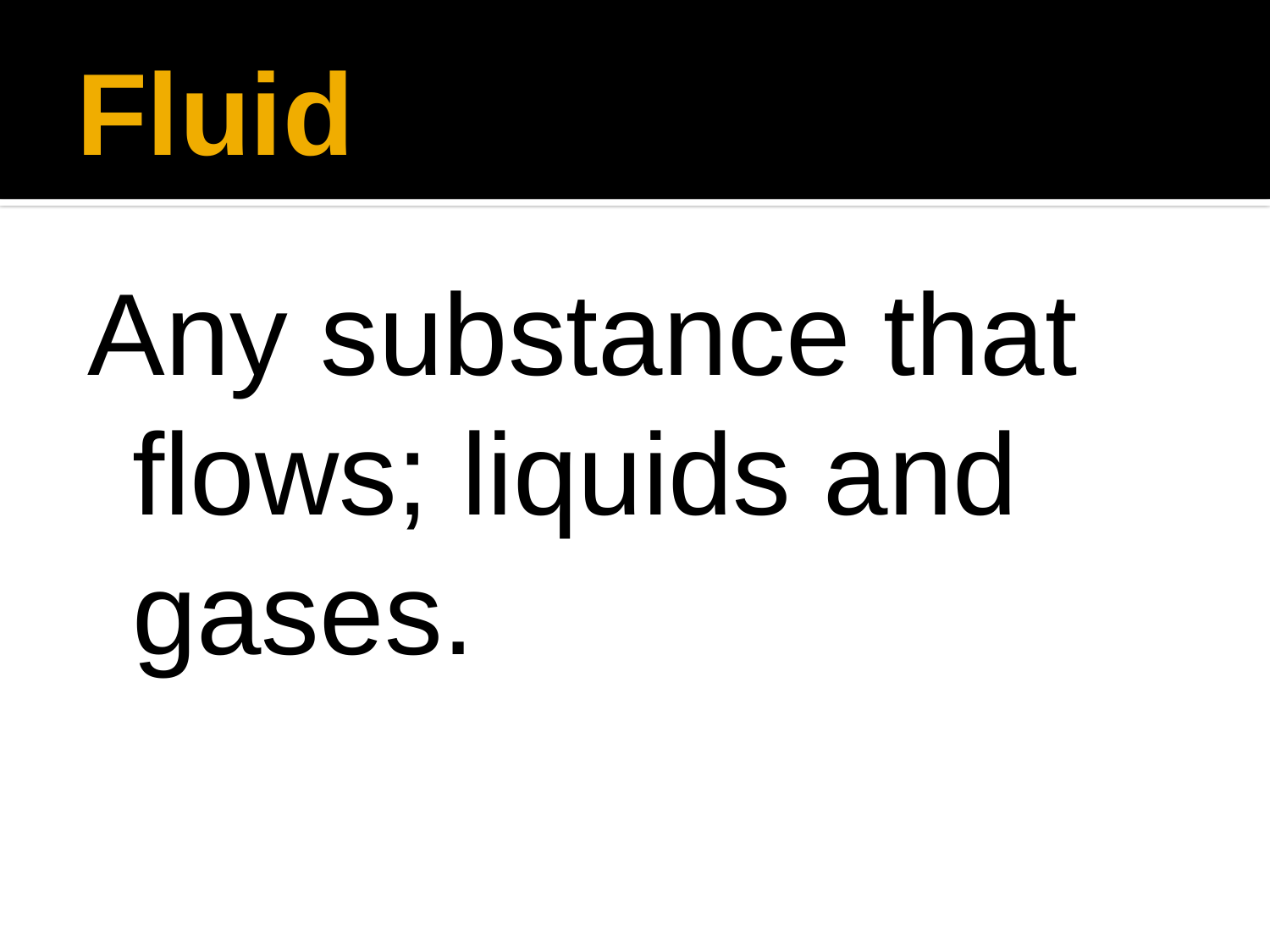

# Fluid
Any substance that flows; liquids and gases.